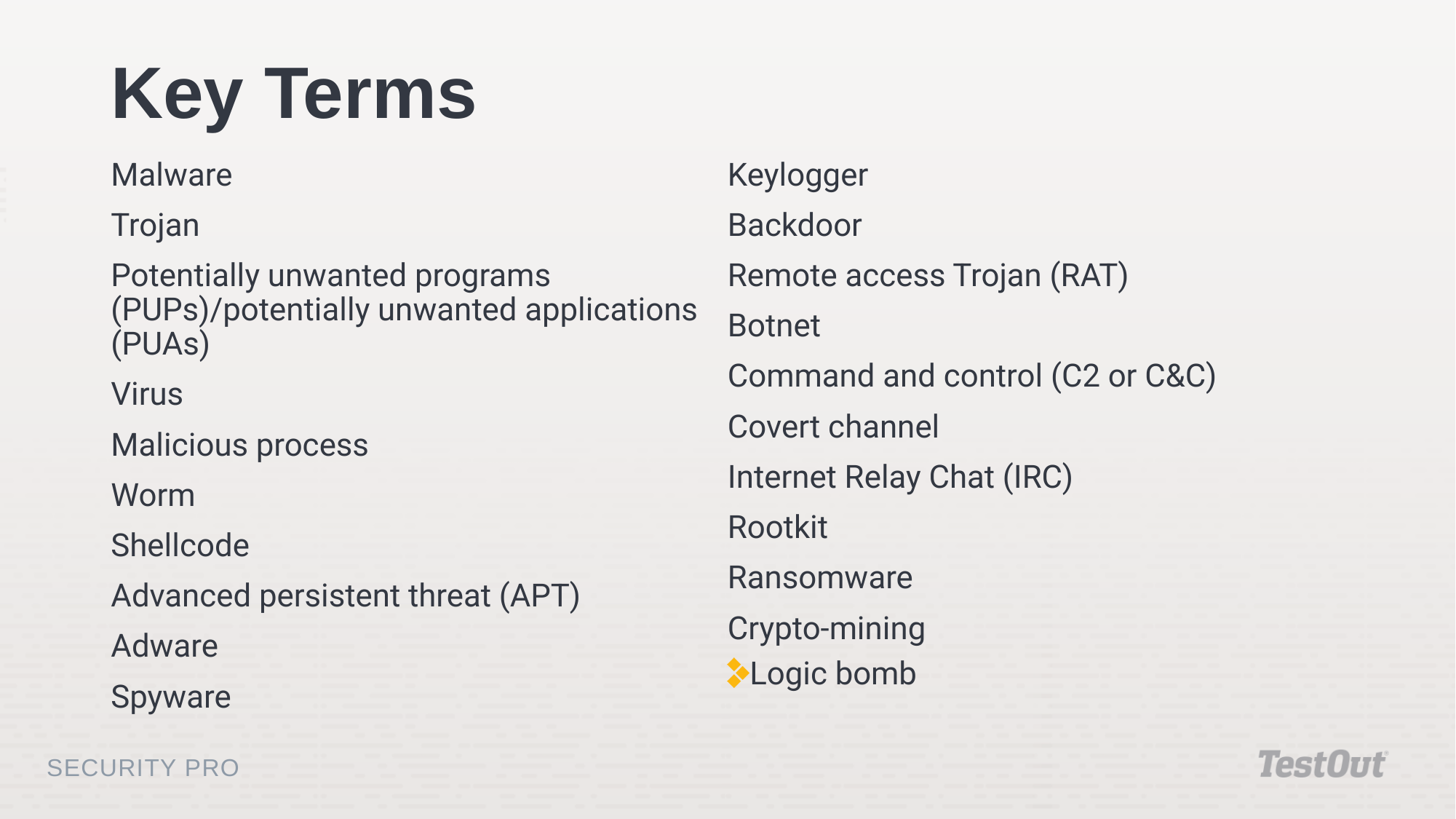

# Key Terms
Malware
Trojan
Potentially unwanted programs (PUPs)/potentially unwanted applications (PUAs)
Virus
Malicious process
Worm
Shellcode
Advanced persistent threat (APT)
Adware
Spyware
Keylogger
Backdoor
Remote access Trojan (RAT)
Botnet
Command and control (C2 or C&C)
Covert channel
Internet Relay Chat (IRC)
Rootkit
Ransomware
Crypto-mining
Logic bomb
Security Pro